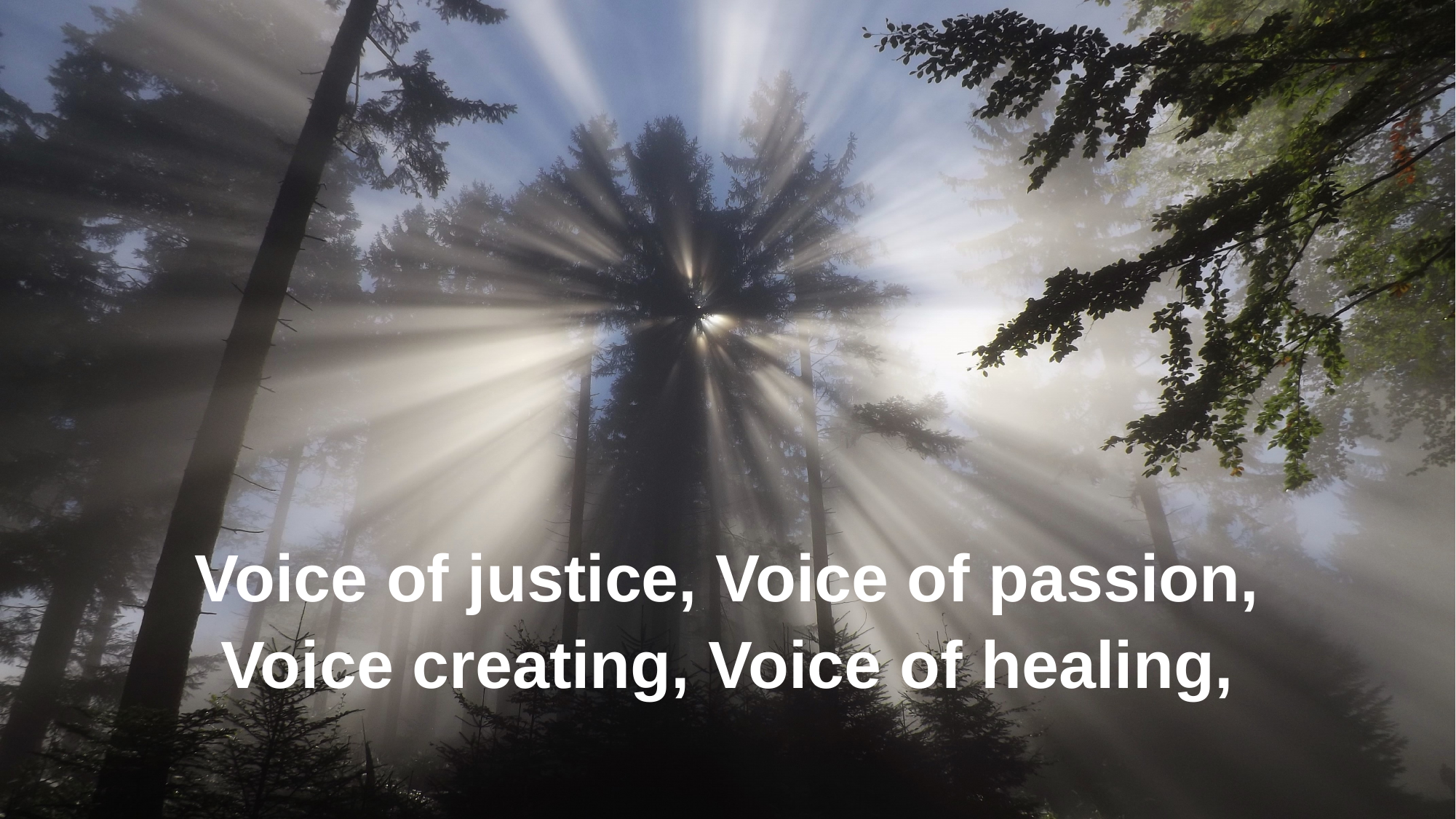

Voice of justice, Voice of passion,
Voice creating, Voice of healing,